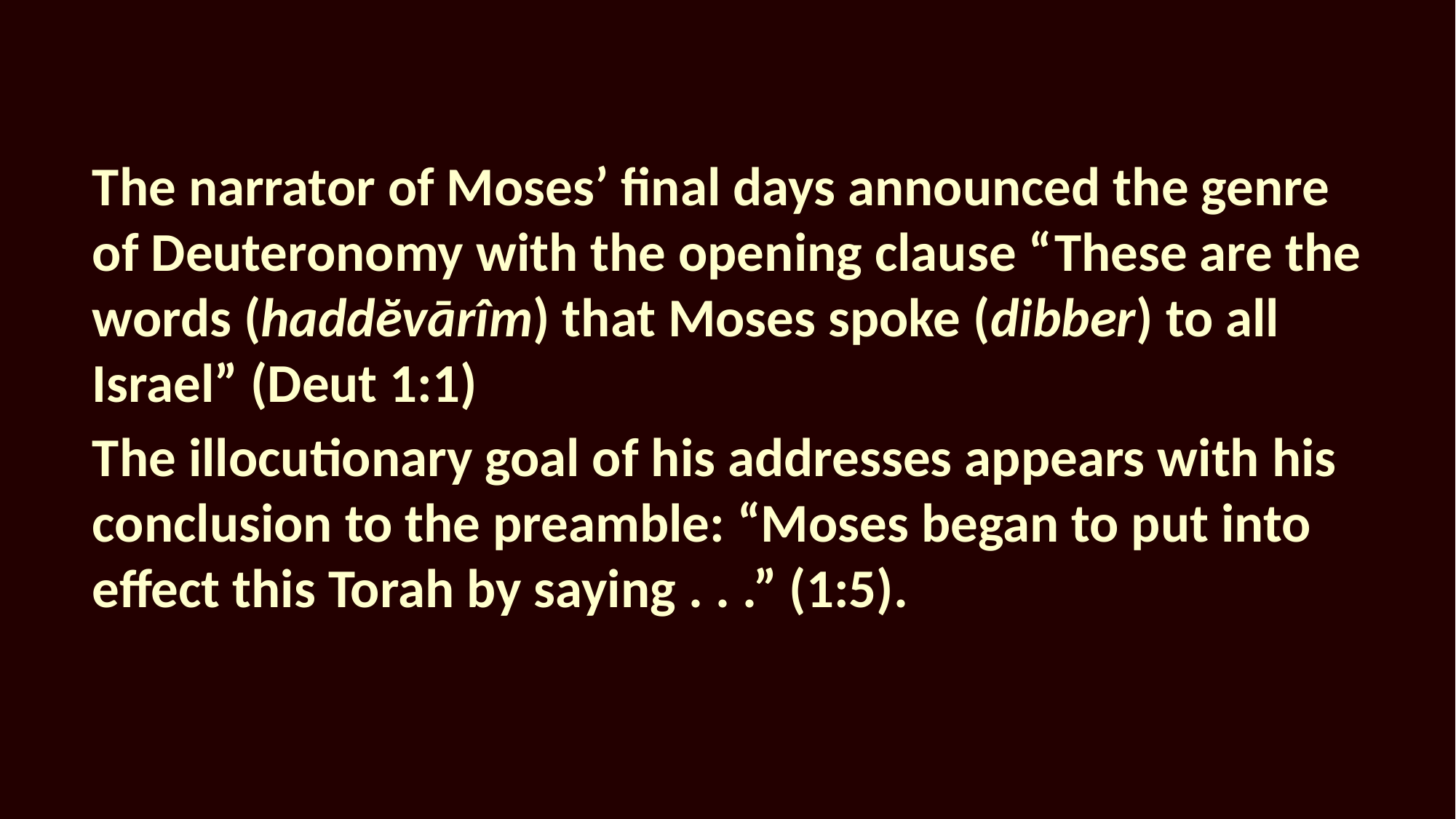

The narrator of Moses’ final days announced the genre of Deuteronomy with the opening clause “These are the words (haddĕvārîm) that Moses spoke (dibber) to all Israel” (Deut 1:1)
The illocutionary goal of his addresses appears with his conclusion to the preamble: “Moses began to put into effect this Torah by saying . . .” (1:5).